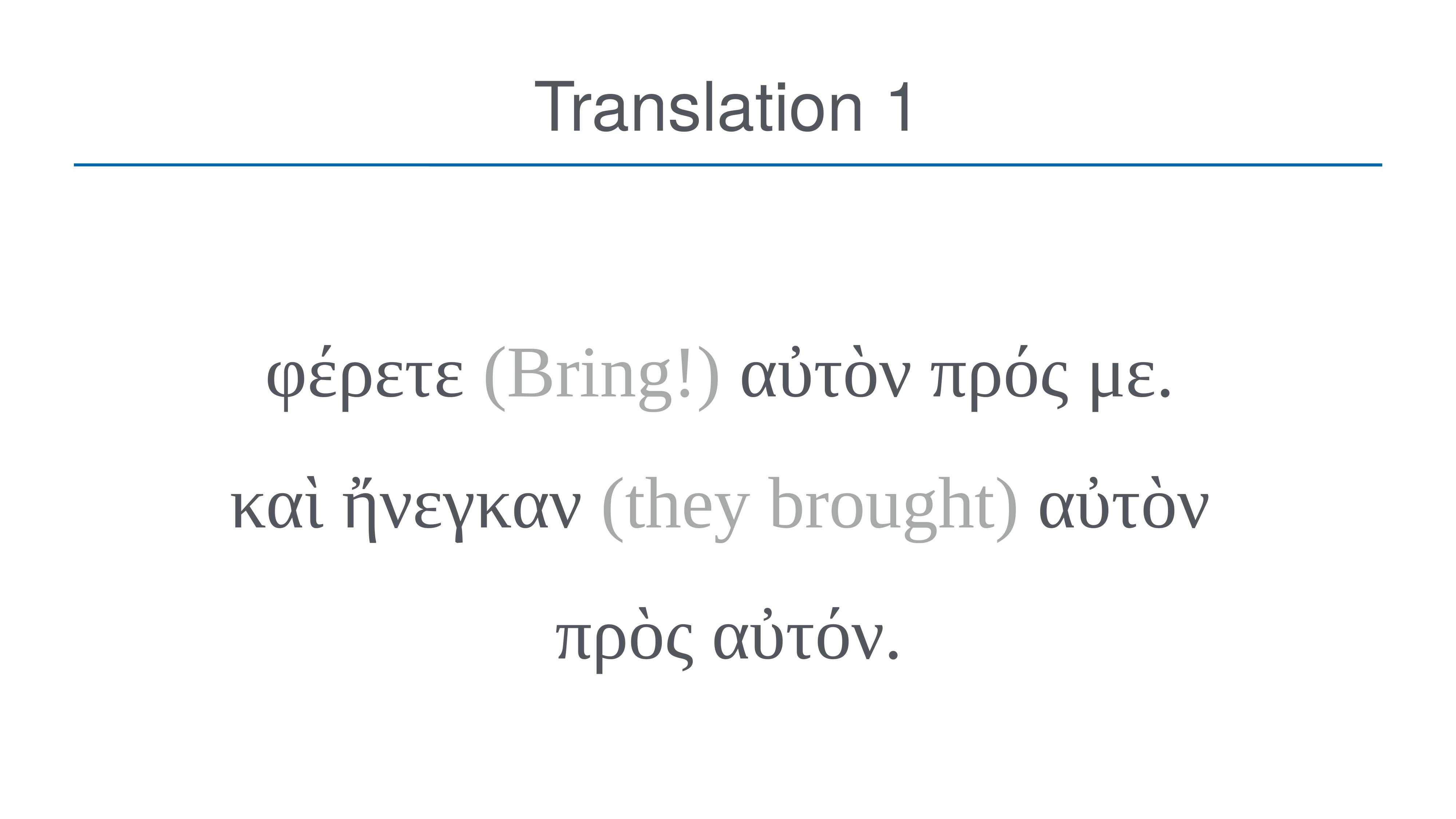

# Translation 1
φέρετε (Bring!) αὐτὸν πρός με.
καὶ ἤνεγκαν (they brought) αὐτὸν
πρὸς αὐτόν.